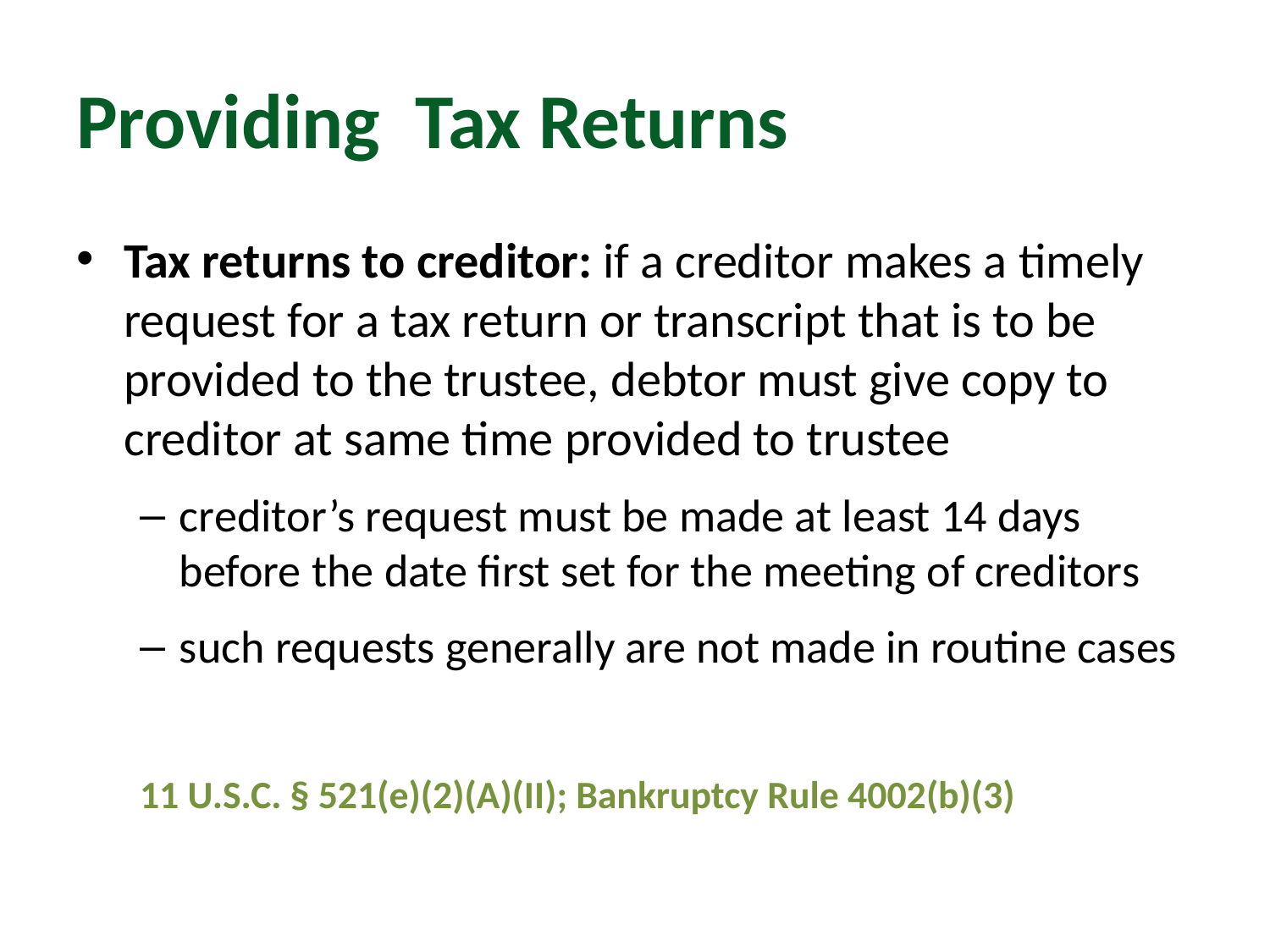

# Providing  Tax Returns
Tax returns to creditor: if a creditor makes a timely request for a tax return or transcript that is to be provided to the trustee, debtor must give copy to creditor at same time provided to trustee
creditor’s request must be made at least 14 days before the date first set for the meeting of creditors
such requests generally are not made in routine cases

11 U.S.C. § 521(e)(2)(A)(II); Bankruptcy Rule 4002(b)(3)